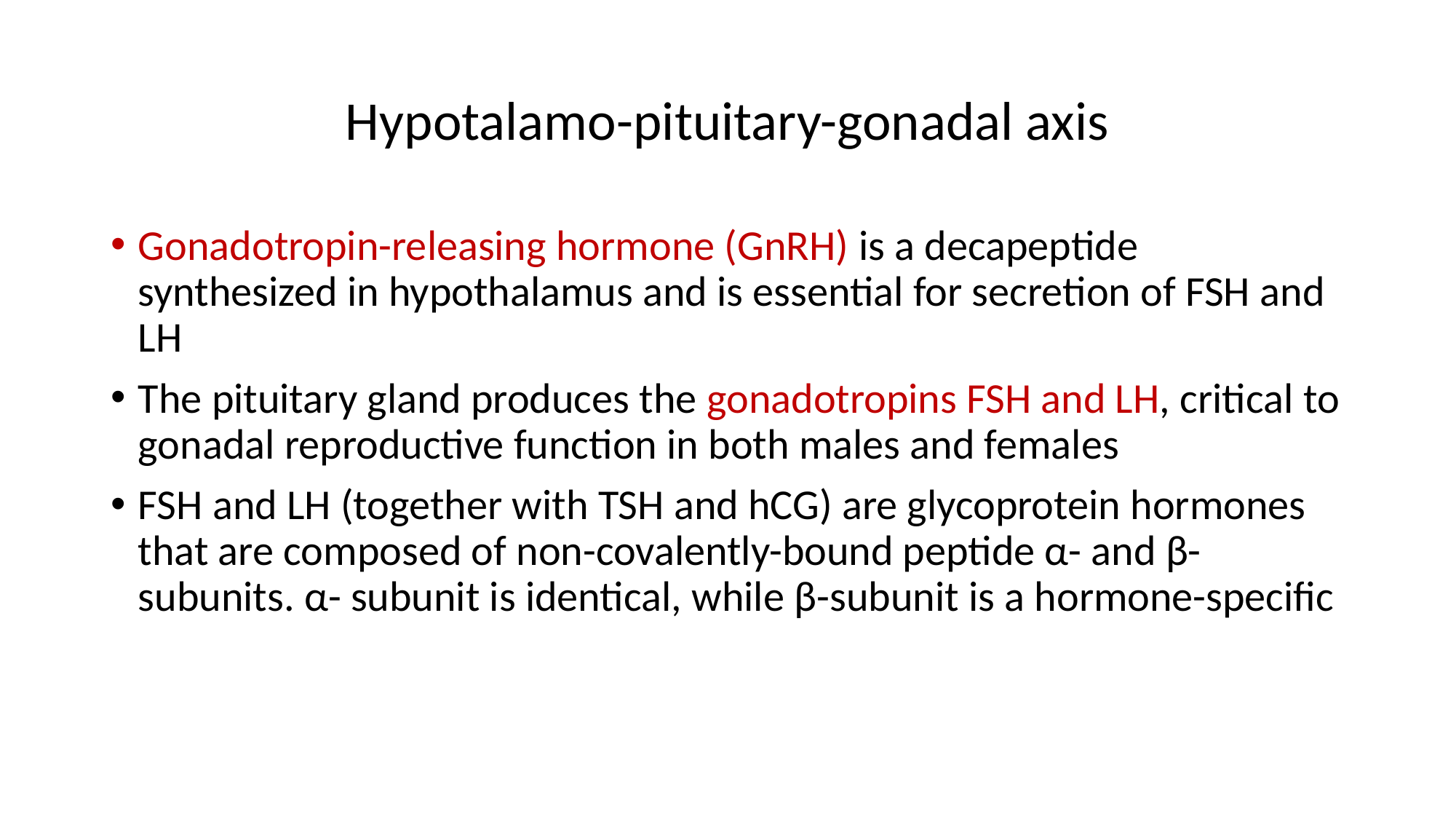

# Hypotalamo-pituitary-gonadal axis
Gonadotropin-releasing hormone (GnRH) is a decapeptide synthesized in hypothalamus and is essential for secretion of FSH and LH
The pituitary gland produces the gonadotropins FSH and LH, critical to gonadal reproductive function in both males and females
FSH and LH (together with TSH and hCG) are glycoprotein hormones that are composed of non-covalently-bound peptide α- and β-subunits. α- subunit is identical, while β-subunit is a hormone-specific